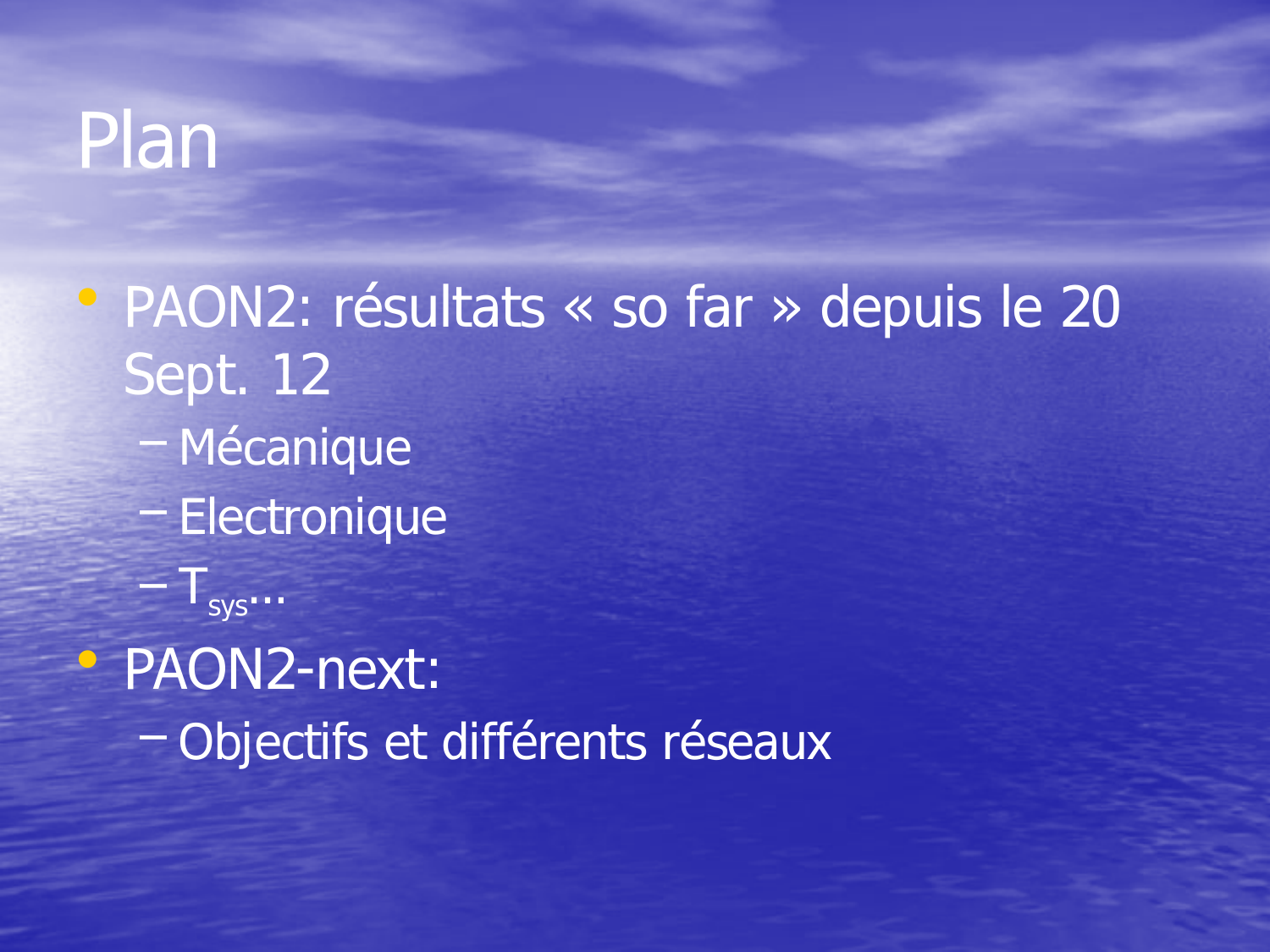

# Plan
PAON2: résultats « so far » depuis le 20 Sept. 12
Mécanique
Electronique
Tsys…
PAON2-next:
Objectifs et différents réseaux